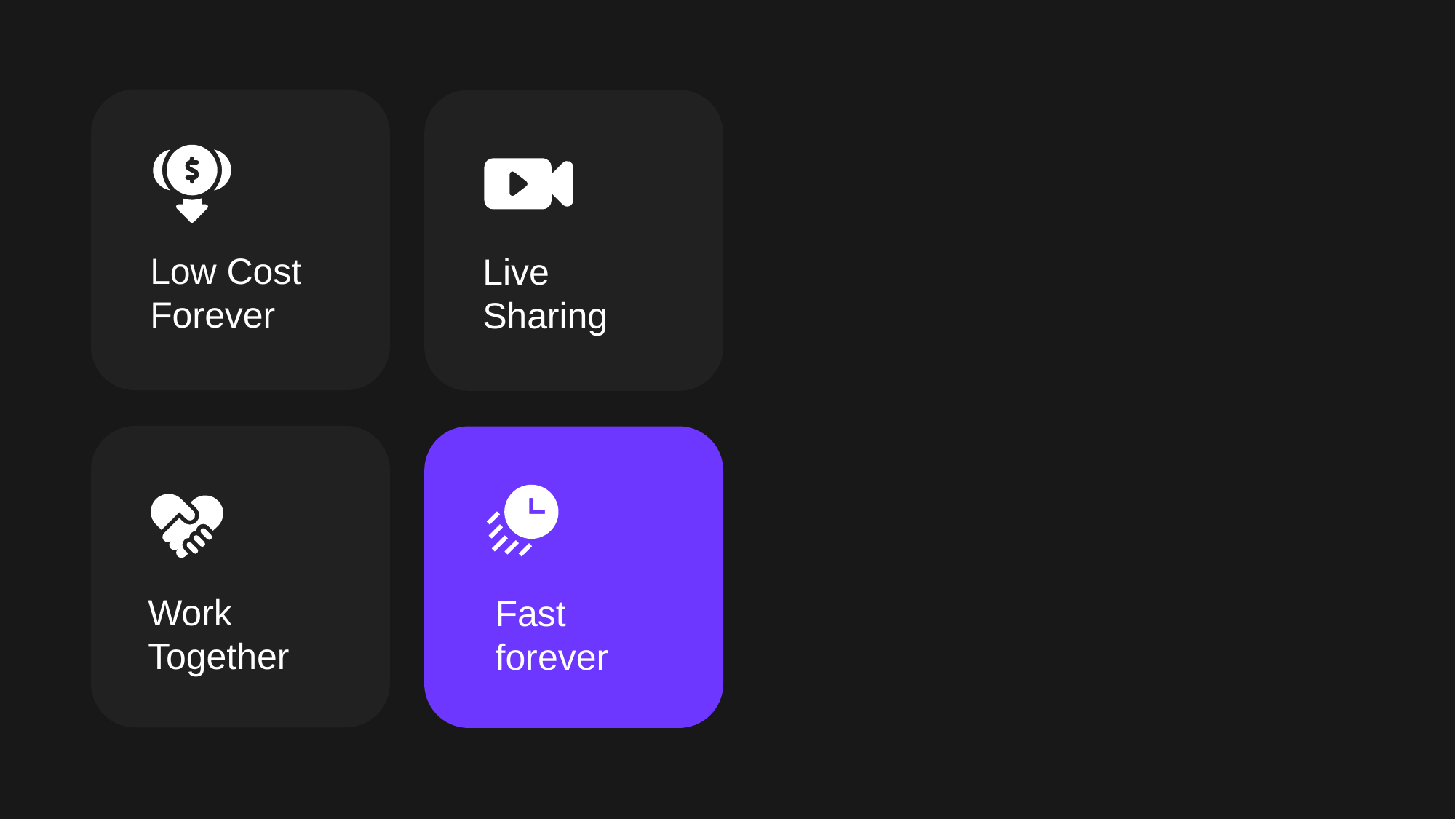

Low Cost Forever
Live Sharing

Work Together
Fast
forever